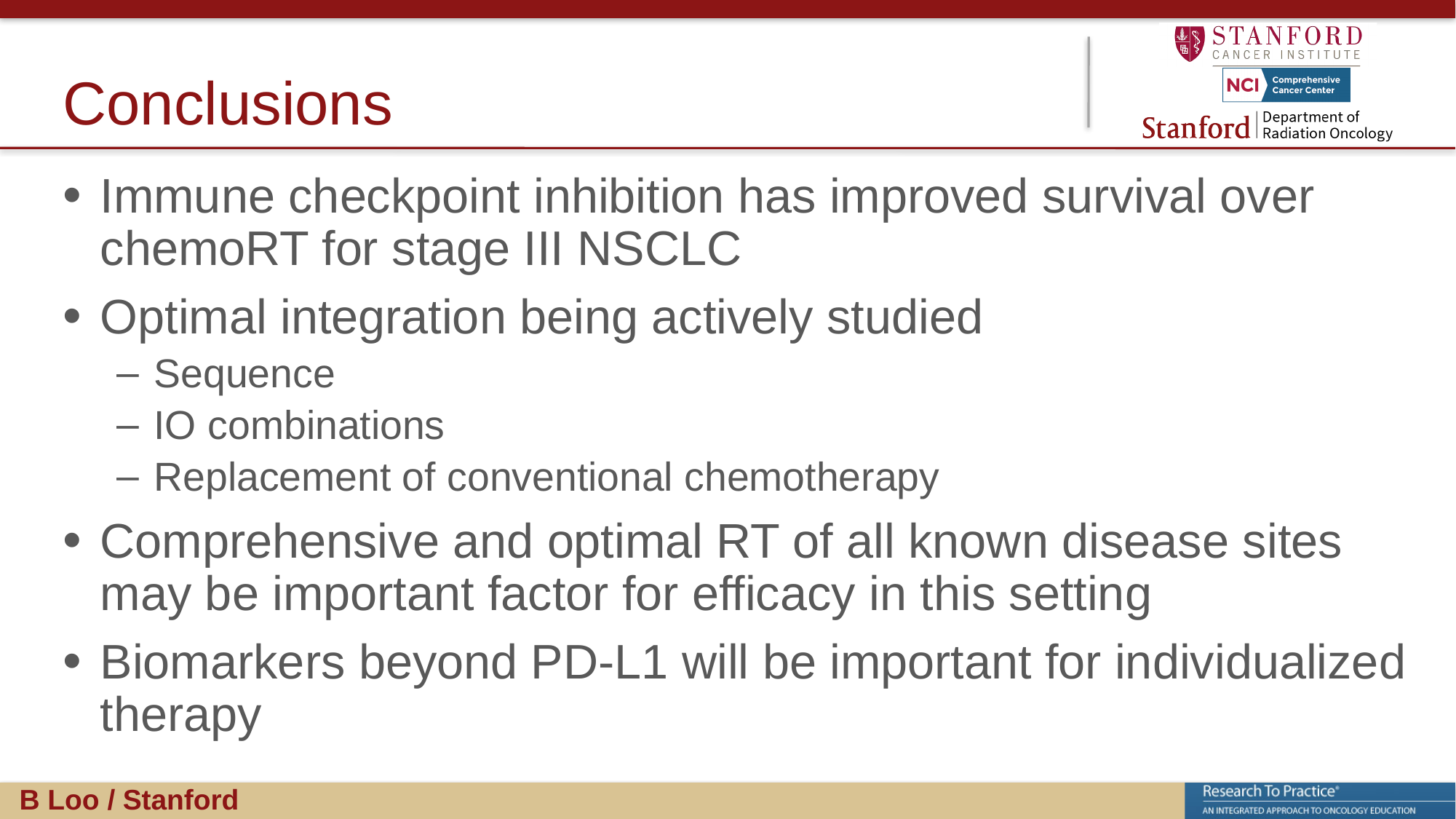

# Conclusions
Immune checkpoint inhibition has improved survival over chemoRT for stage III NSCLC
Optimal integration being actively studied
Sequence
IO combinations
Replacement of conventional chemotherapy
Comprehensive and optimal RT of all known disease sites may be important factor for efficacy in this setting
Biomarkers beyond PD-L1 will be important for individualized therapy
B Loo / Stanford